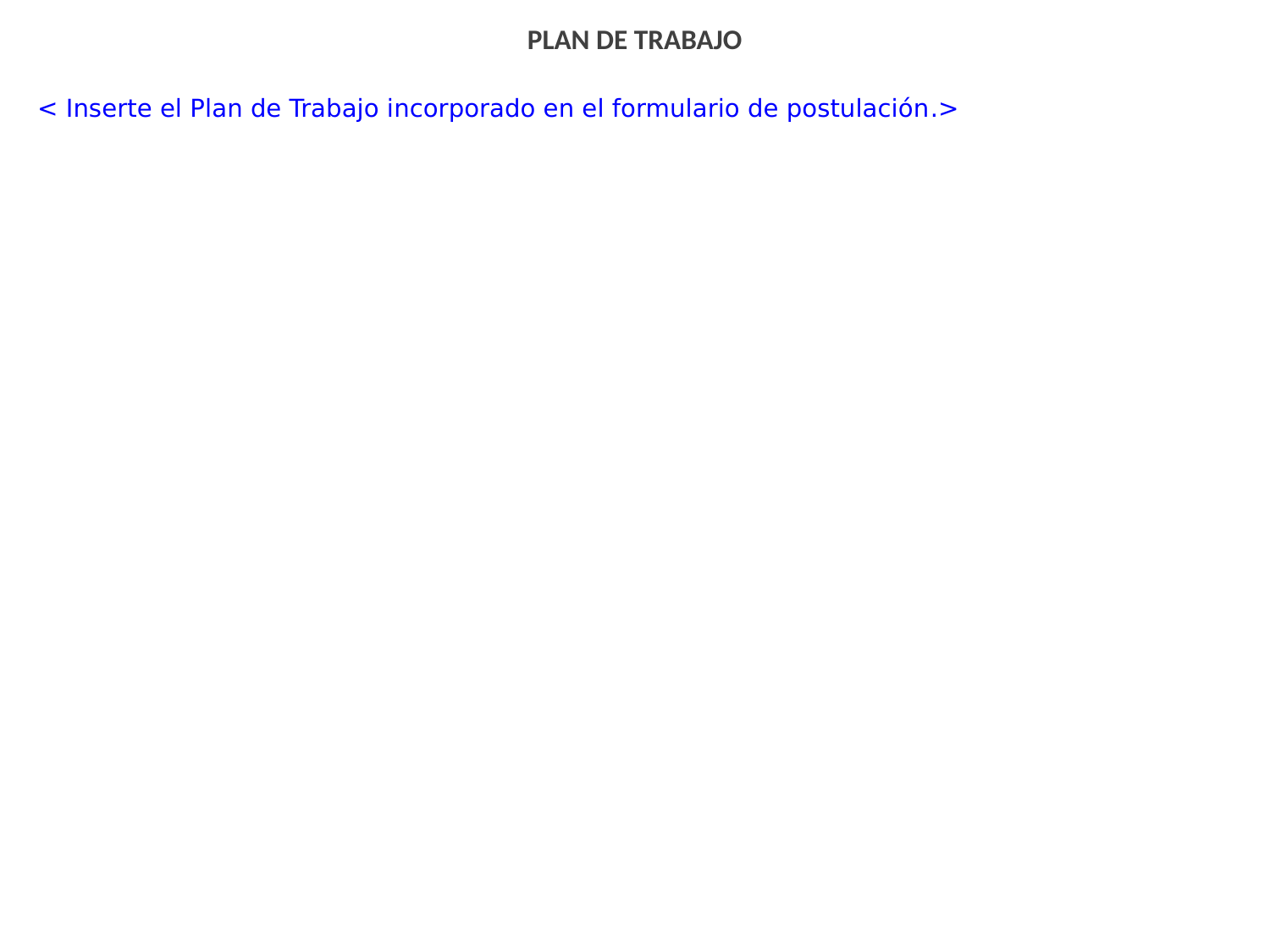

PLAN DE TRABAJO
< Inserte el Plan de Trabajo incorporado en el formulario de postulación.>